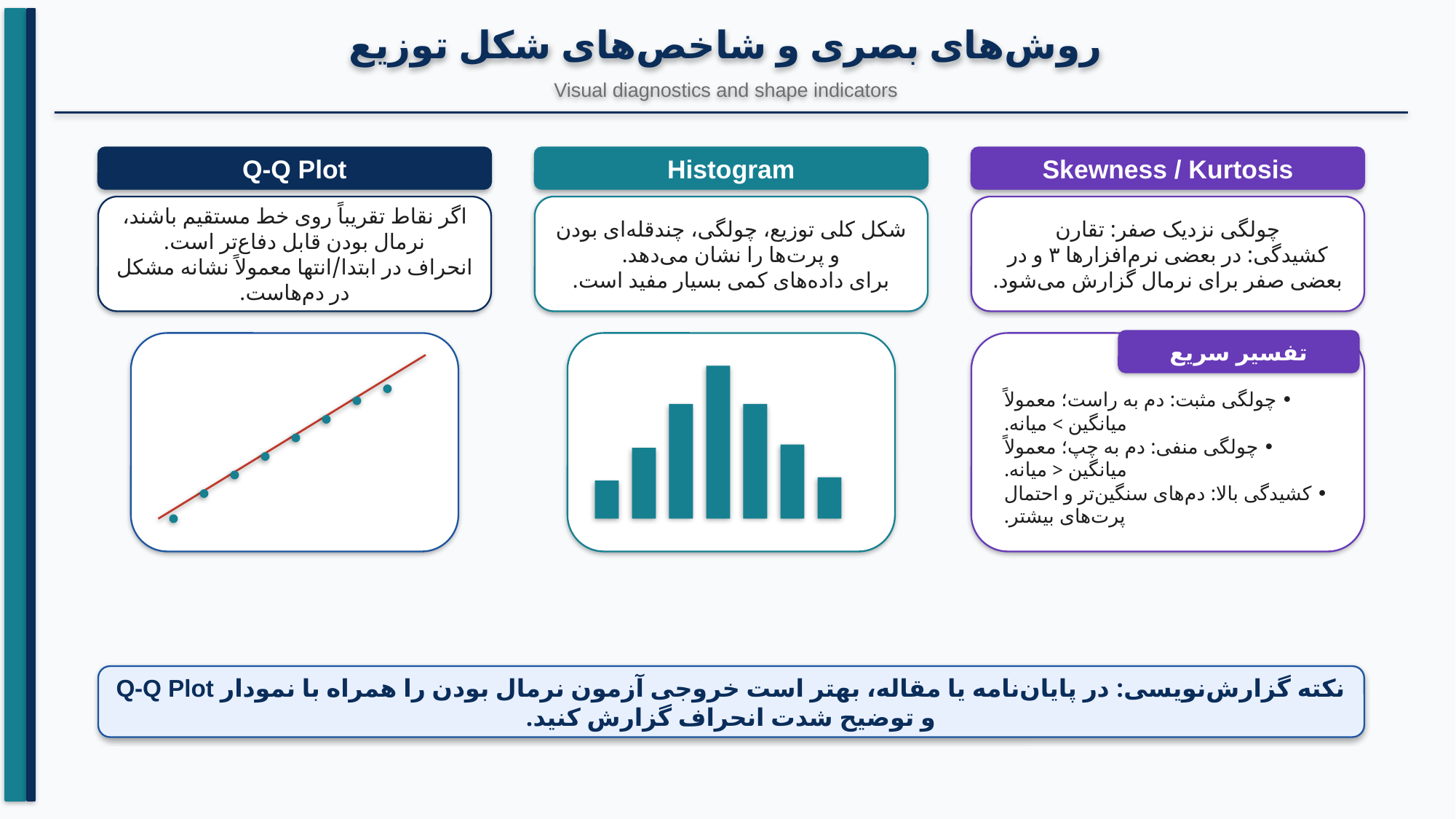

روش‌های بصری و شاخص‌های شکل توزیع
Visual diagnostics and shape indicators

Q-Q Plot
Histogram
Skewness / Kurtosis
اگر نقاط تقریباً روی خط مستقیم باشند، نرمال بودن قابل دفاع‌تر است.
انحراف در ابتدا/انتها معمولاً نشانه مشکل در دم‌هاست.
شکل کلی توزیع، چولگی، چندقله‌ای بودن و پرت‌ها را نشان می‌دهد.
برای داده‌های کمی بسیار مفید است.
چولگی نزدیک صفر: تقارن
کشیدگی: در بعضی نرم‌افزارها ۳ و در بعضی صفر برای نرمال گزارش می‌شود.
تفسیر سریع

• چولگی مثبت: دم به راست؛ معمولاً میانگین > میانه.
• چولگی منفی: دم به چپ؛ معمولاً میانگین < میانه.
• کشیدگی بالا: دم‌های سنگین‌تر و احتمال پرت‌های بیشتر.

نکته گزارش‌نویسی: در پایان‌نامه یا مقاله، بهتر است خروجی آزمون نرمال بودن را همراه با نمودار Q-Q Plot و توضیح شدت انحراف گزارش کنید.